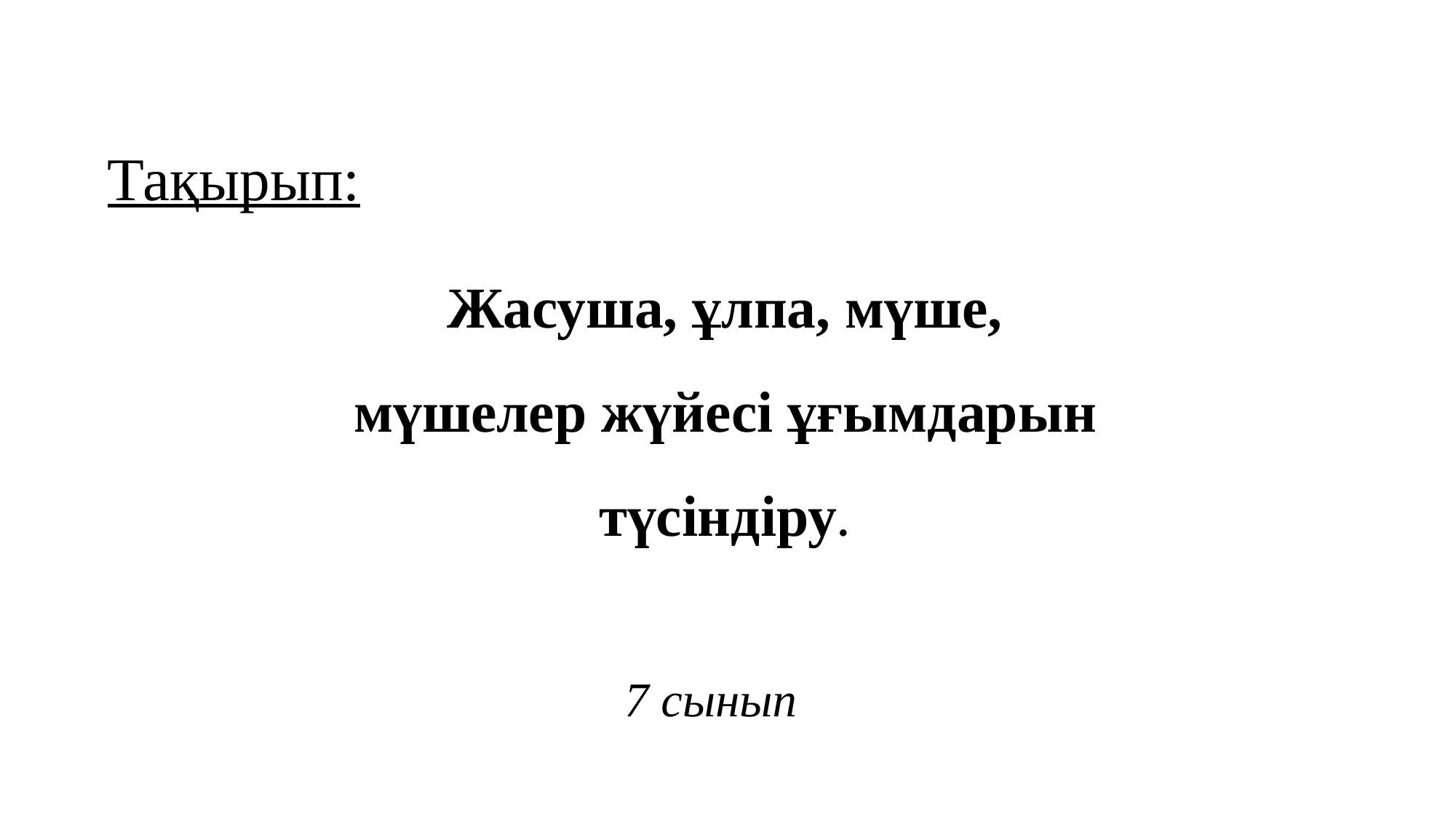

Тақырып:
# Жасуша, ұлпа, мүше, мүшелер жүйесі ұғымдарын түсіндіру.
7 сынып